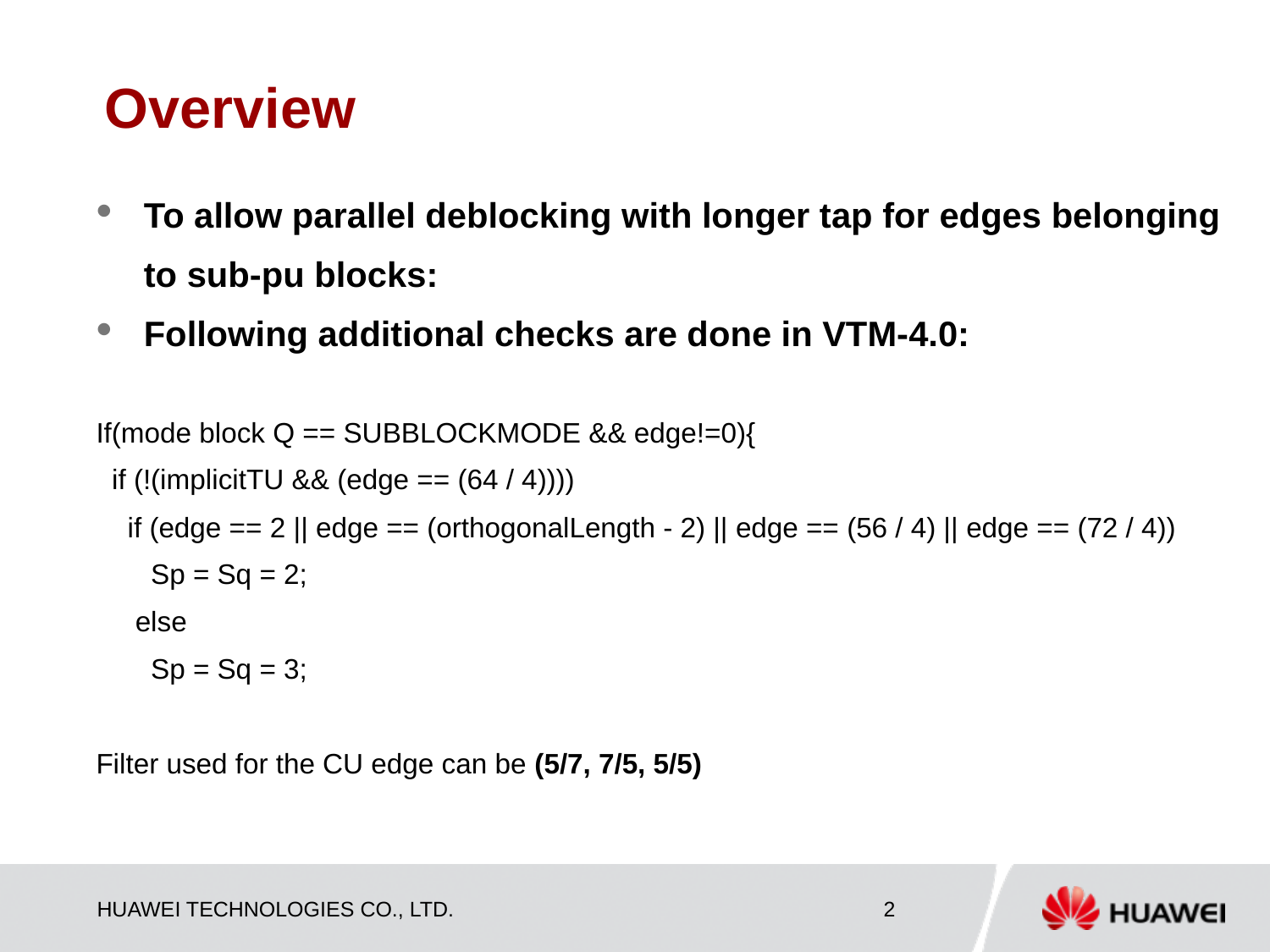

# Overview
To allow parallel deblocking with longer tap for edges belonging to sub-pu blocks:
Following additional checks are done in VTM-4.0:

If(mode block Q == SUBBLOCKMODE && edge!=0){
  if (!(implicitTU && (edge == (64 / 4))))
    if (edge == 2 || edge == (orthogonalLength - 2) || edge == (56 / 4) || edge == (72 / 4))
       Sp = Sq = 2;
     else
       Sp = Sq = 3;

Filter used for the CU edge can be (5/7, 7/5, 5/5)